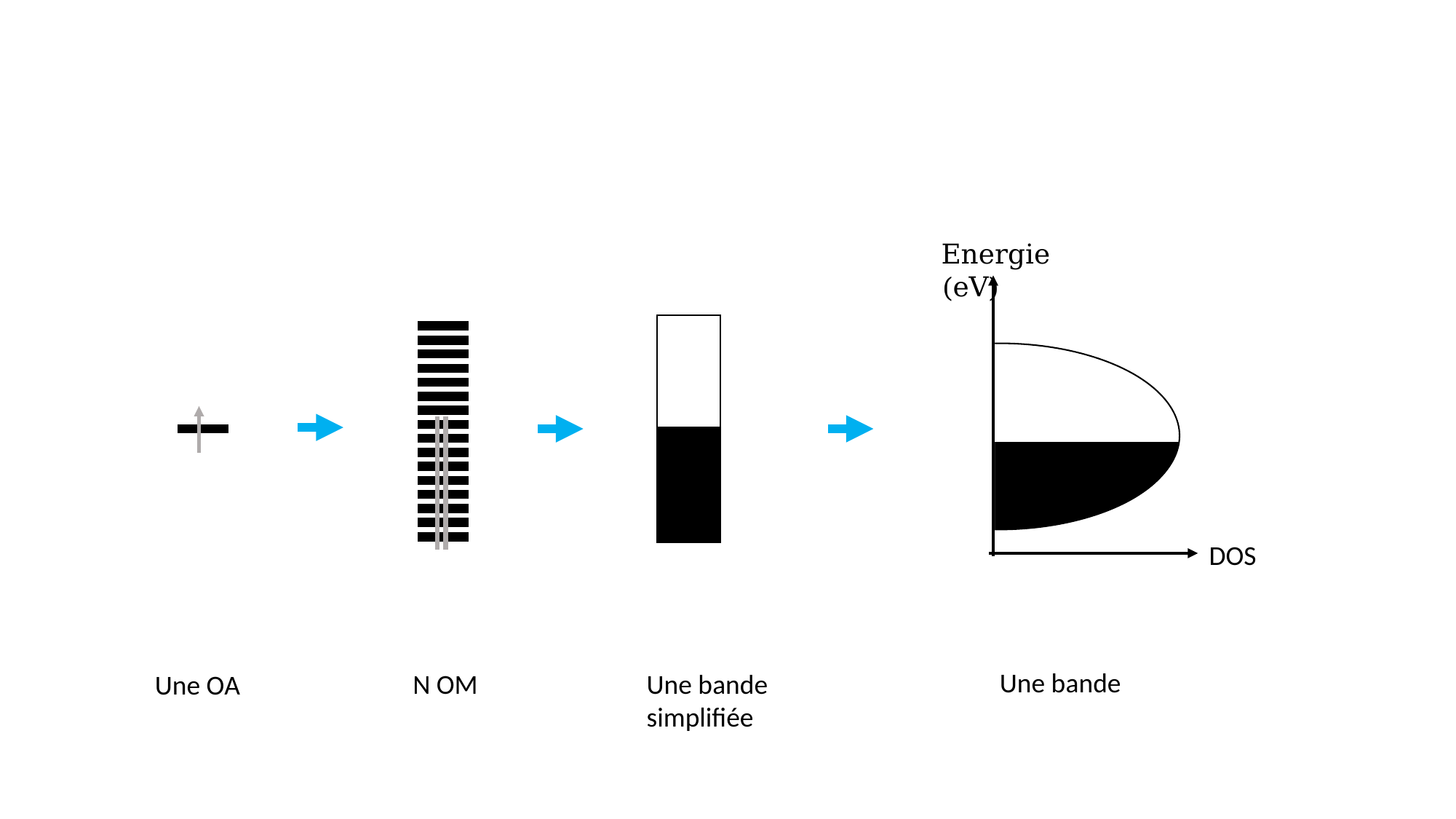

Energie (eV)

DOS
Une bande
N OM
Une bande simplifiée
Une OA